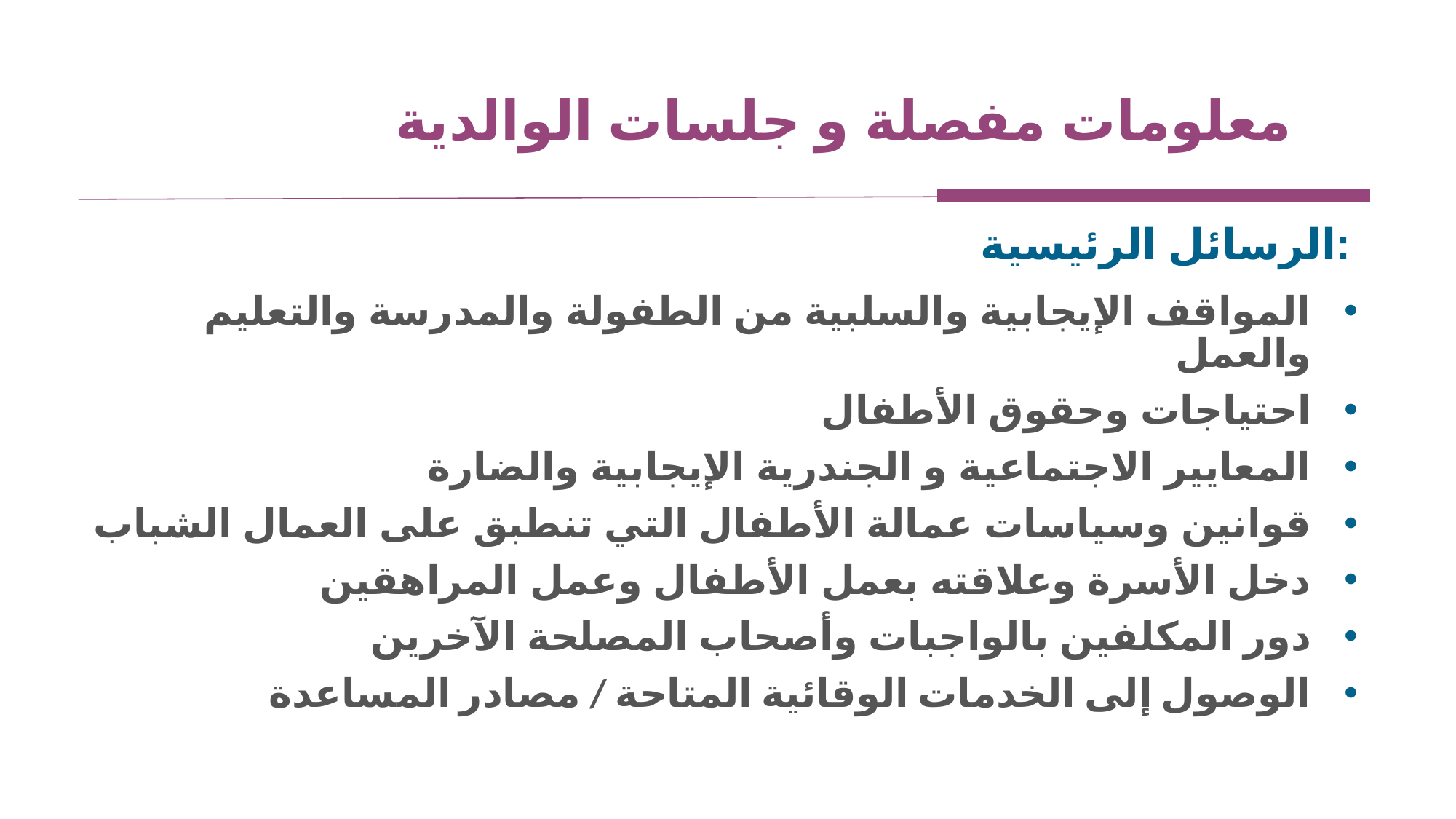

# معلومات مفصلة و جلسات الوالدية
الرسائل الرئيسية:
المواقف الإيجابية والسلبية من الطفولة والمدرسة والتعليم والعمل
احتياجات وحقوق الأطفال
المعايير الاجتماعية و الجندرية الإيجابية والضارة
قوانين وسياسات عمالة الأطفال التي تنطبق على العمال الشباب
دخل الأسرة وعلاقته بعمل الأطفال وعمل المراهقين
دور المكلفين بالواجبات وأصحاب المصلحة الآخرين
الوصول إلى الخدمات الوقائية المتاحة / مصادر المساعدة